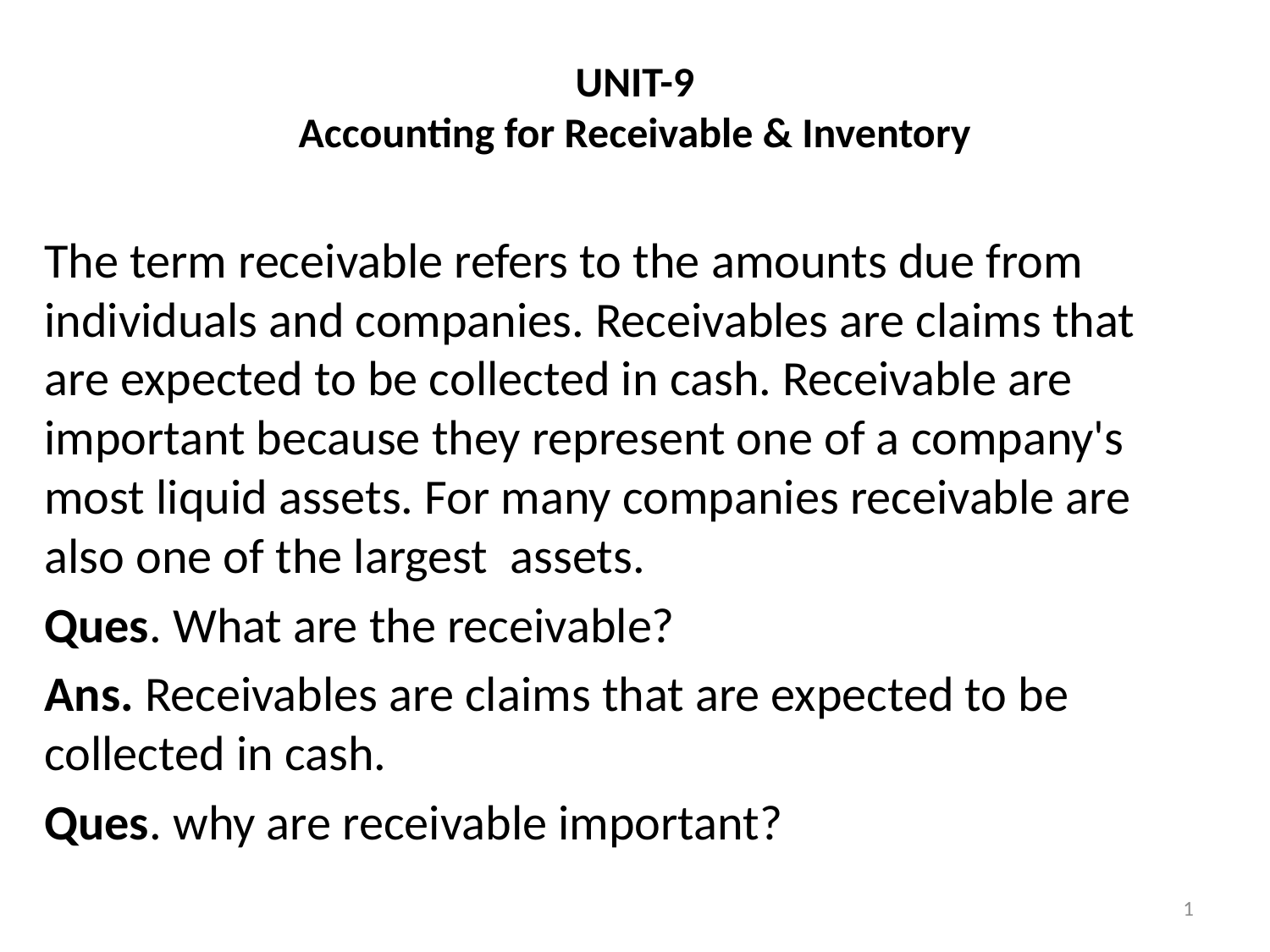

# UNIT-9 Accounting for Receivable & Inventory
The term receivable refers to the amounts due from individuals and companies. Receivables are claims that are expected to be collected in cash. Receivable are important because they represent one of a company's most liquid assets. For many companies receivable are also one of the largest  assets.
Ques. What are the receivable?
Ans. Receivables are claims that are expected to be collected in cash.
Ques. why are receivable important?
1